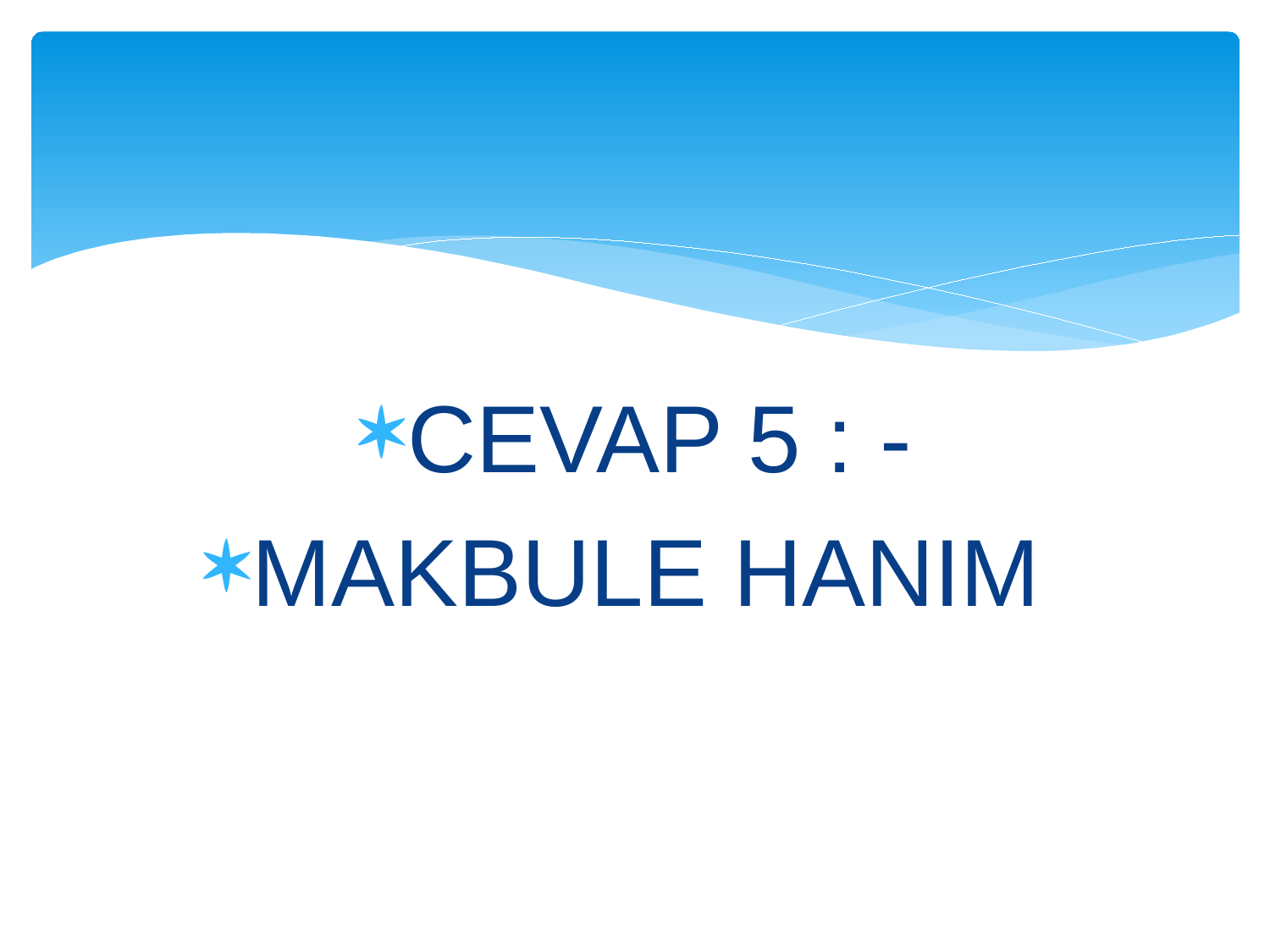

#
CEVAP 5 : -
MAKBULE HANIM